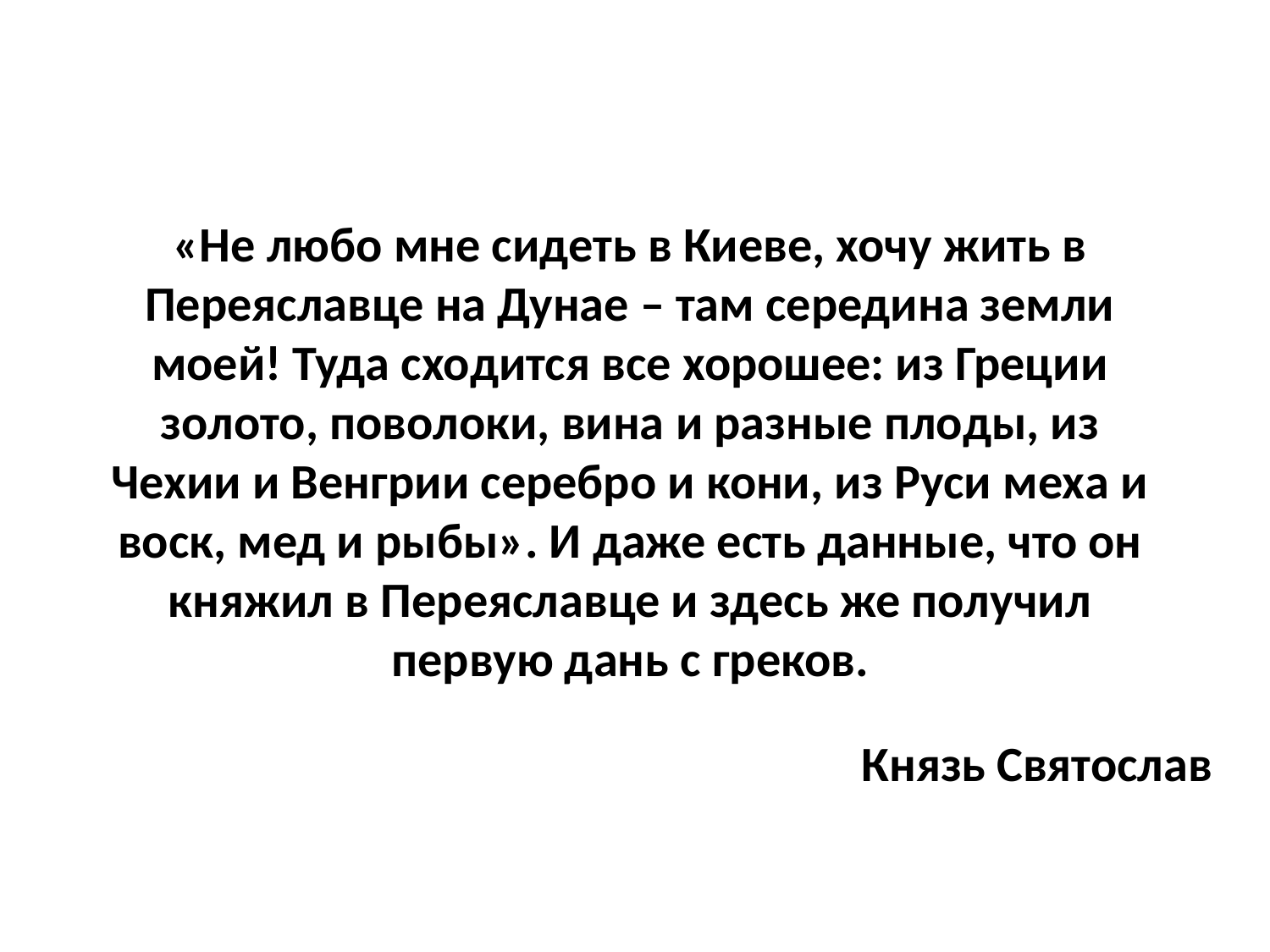

«Не любо мне сидеть в Киеве, хочу жить в Переяславце на Дунае – там середина земли моей! Туда сходится все хорошее: из Греции золото, поволоки, вина и разные плоды, из Чехии и Венгрии серебро и кони, из Руси меха и воск, мед и рыбы». И даже есть данные, что он княжил в Переяславце и здесь же получил первую дань с греков.
Князь Святослав